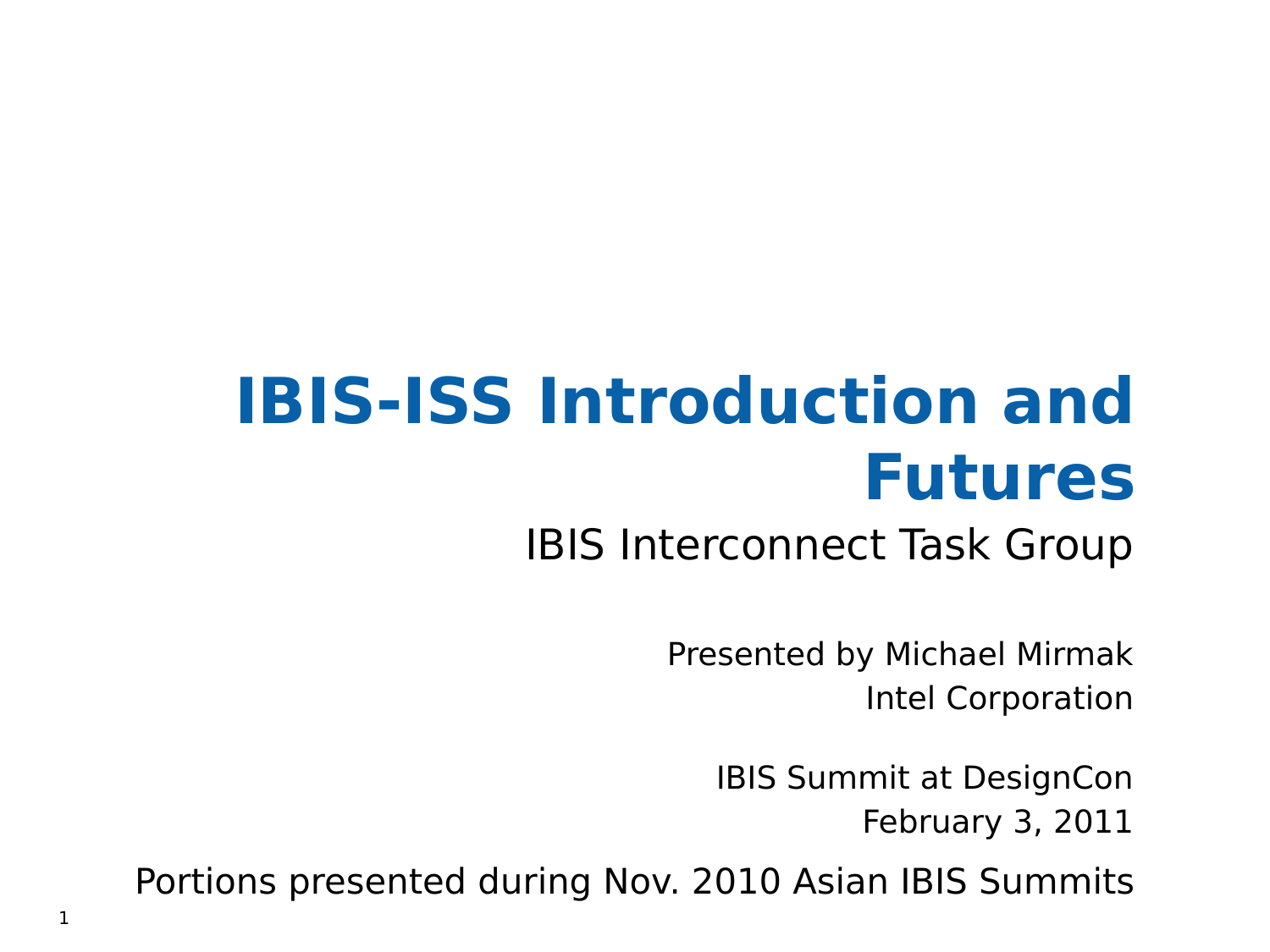

# IBIS-ISS Introduction and Futures
IBIS Interconnect Task Group

Presented by Michael Mirmak
Intel Corporation

IBIS Summit at DesignCon
February 3, 2011

Portions presented during Nov. 2010 Asian IBIS Summits